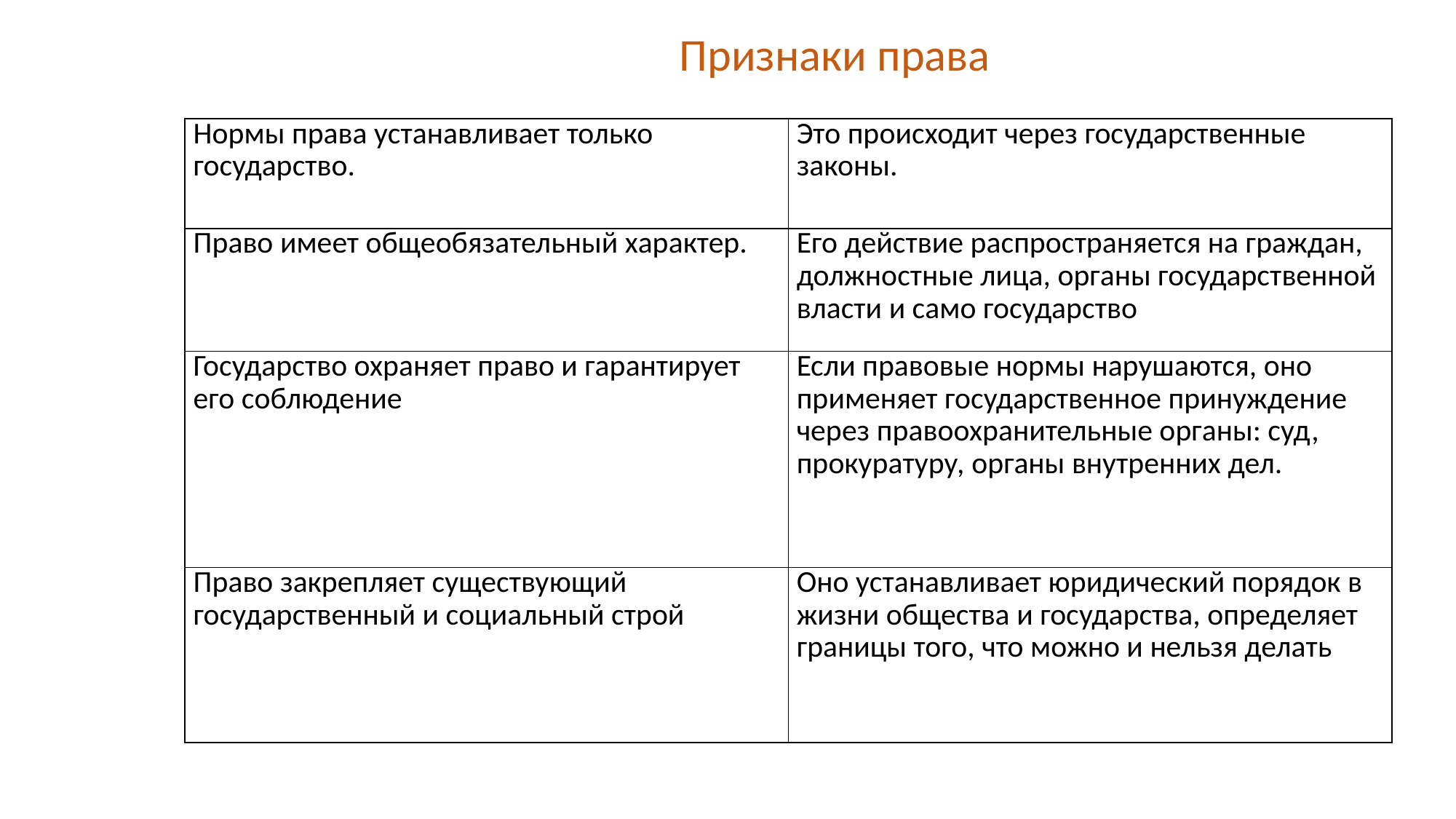

# Признаки права
| Нормы права устанавливает только государство. | Это происходит через государственные законы. |
| --- | --- |
| Право имеет общеобязательный характер. | Его действие распространяется на граждан, должностные лица, органы государственной власти и само государство |
| Государство охраняет право и гарантирует его соблюдение | Если правовые нормы нарушаются, оно применяет государственное принуждение через правоохранительные органы: суд, прокуратуру, органы внутренних дел. |
| Право закрепляет существующий государственный и социальный строй | Оно устанавливает юридический порядок в жизни общества и государства, определяет границы того, что можно и нельзя делать |